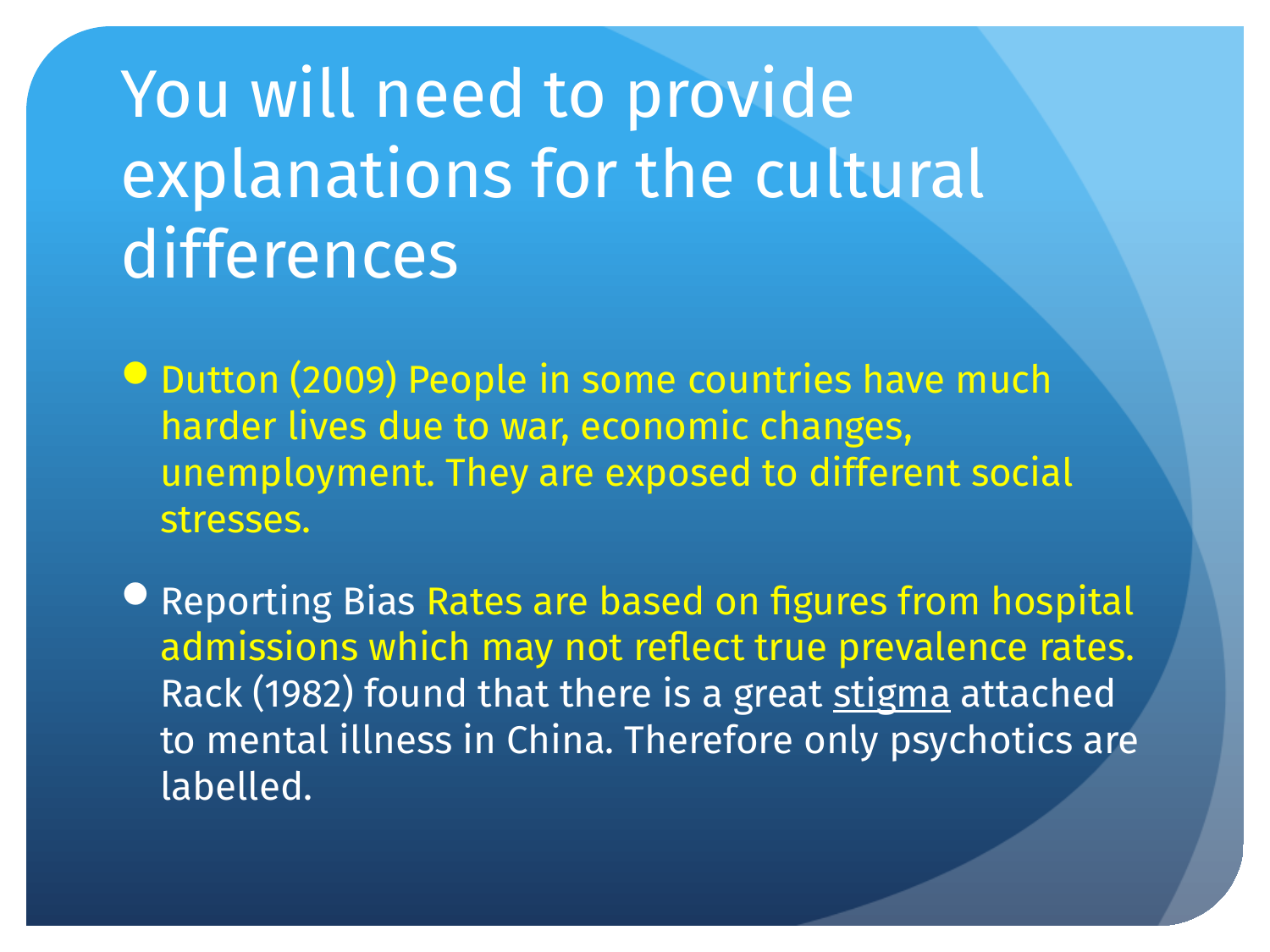

# You will need to provide explanations for the cultural differences
Dutton (2009) People in some countries have much harder lives due to war, economic changes, unemployment. They are exposed to different social stresses.
Reporting Bias Rates are based on figures from hospital admissions which may not reflect true prevalence rates. Rack (1982) found that there is a great stigma attached to mental illness in China. Therefore only psychotics are labelled.